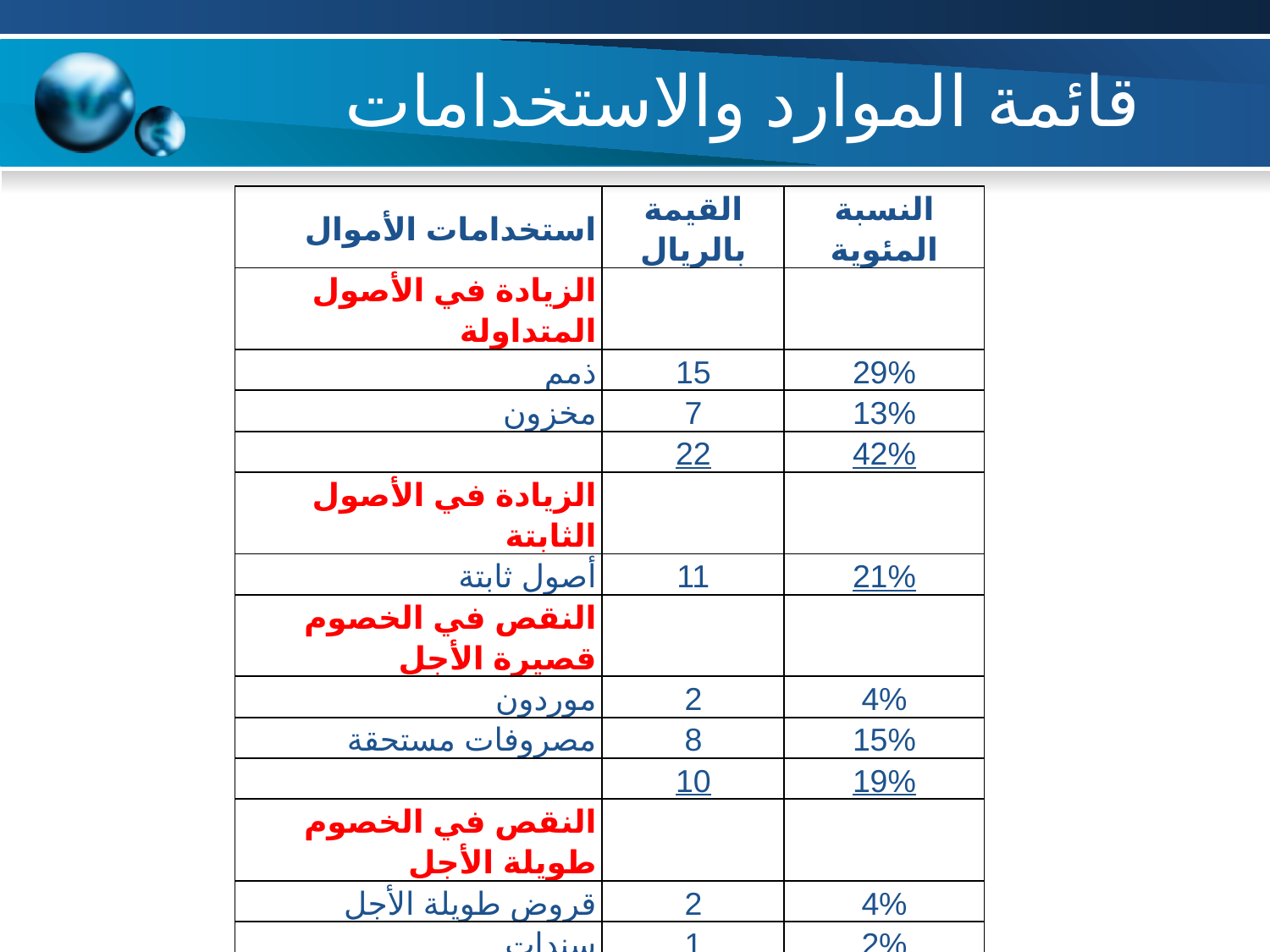

# قائمة الموارد والاستخدامات
| استخدامات الأموال | القيمة بالريال | النسبة المئوية |
| --- | --- | --- |
| الزيادة في الأصول المتداولة |  |  |
| ذمم | 15 | 29% |
| مخزون | 7 | 13% |
|  | 22 | 42% |
| الزيادة في الأصول الثابتة |  |  |
| أصول ثابتة | 11 | 21% |
| النقص في الخصوم قصيرة الأجل |  |  |
| موردون | 2 | 4% |
| مصروفات مستحقة | 8 | 15% |
|  | 10 | 19% |
| النقص في الخصوم طويلة الأجل |  |  |
| قروض طويلة الأجل | 2 | 4% |
| سندات | 1 | 2% |
|  | 3 | 6% |
| التوزيعات النقدية لحملة الأسهم | 6 | 12% |
| إجمالي الاستخدامات | 52 | 100% |